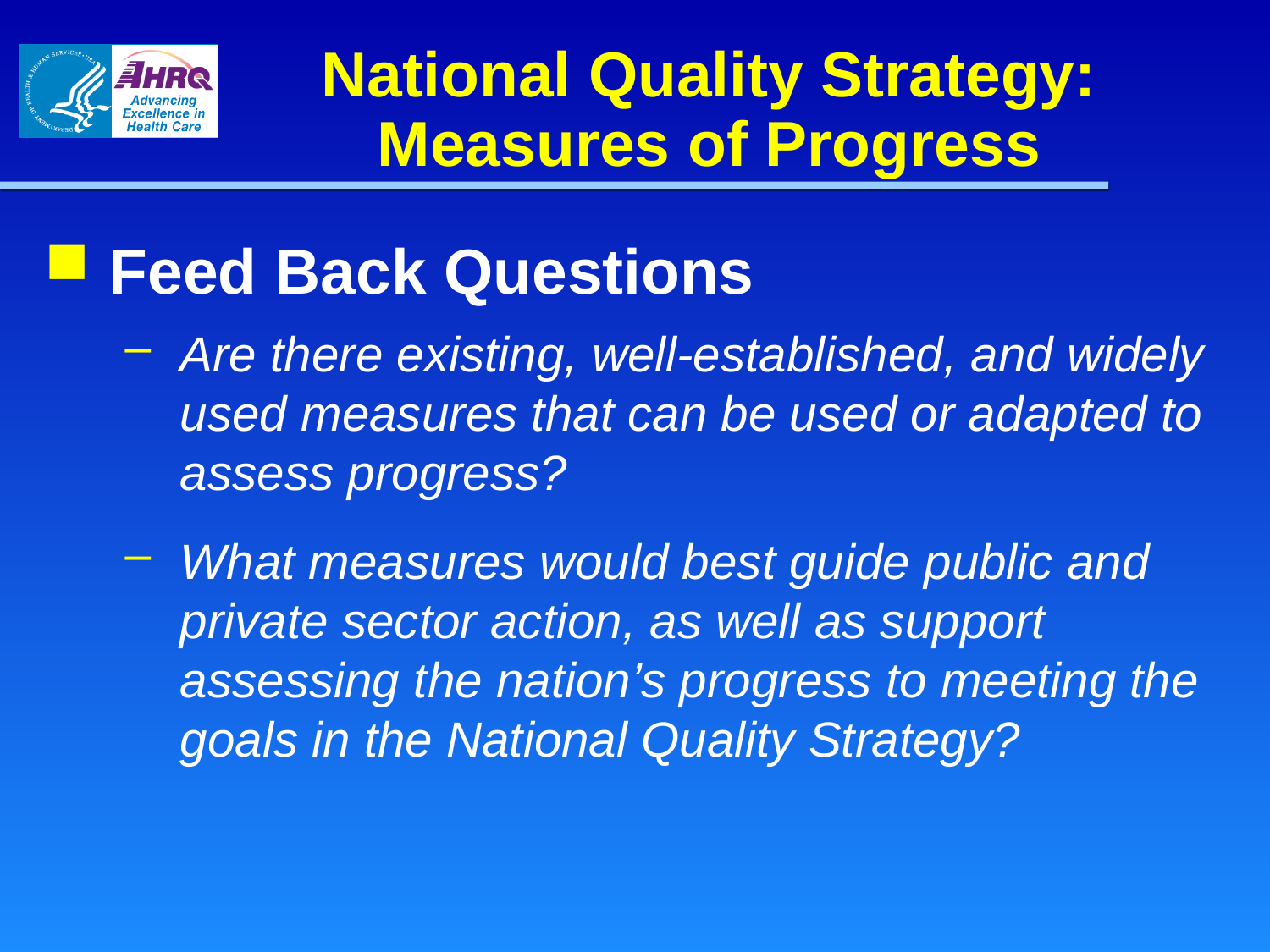

National Quality Strategy: Measures of Progress
Feed Back Questions
Are there existing, well-established, and widely used measures that can be used or adapted to assess progress?
What measures would best guide public and private sector action, as well as support assessing the nation’s progress to meeting the goals in the National Quality Strategy?